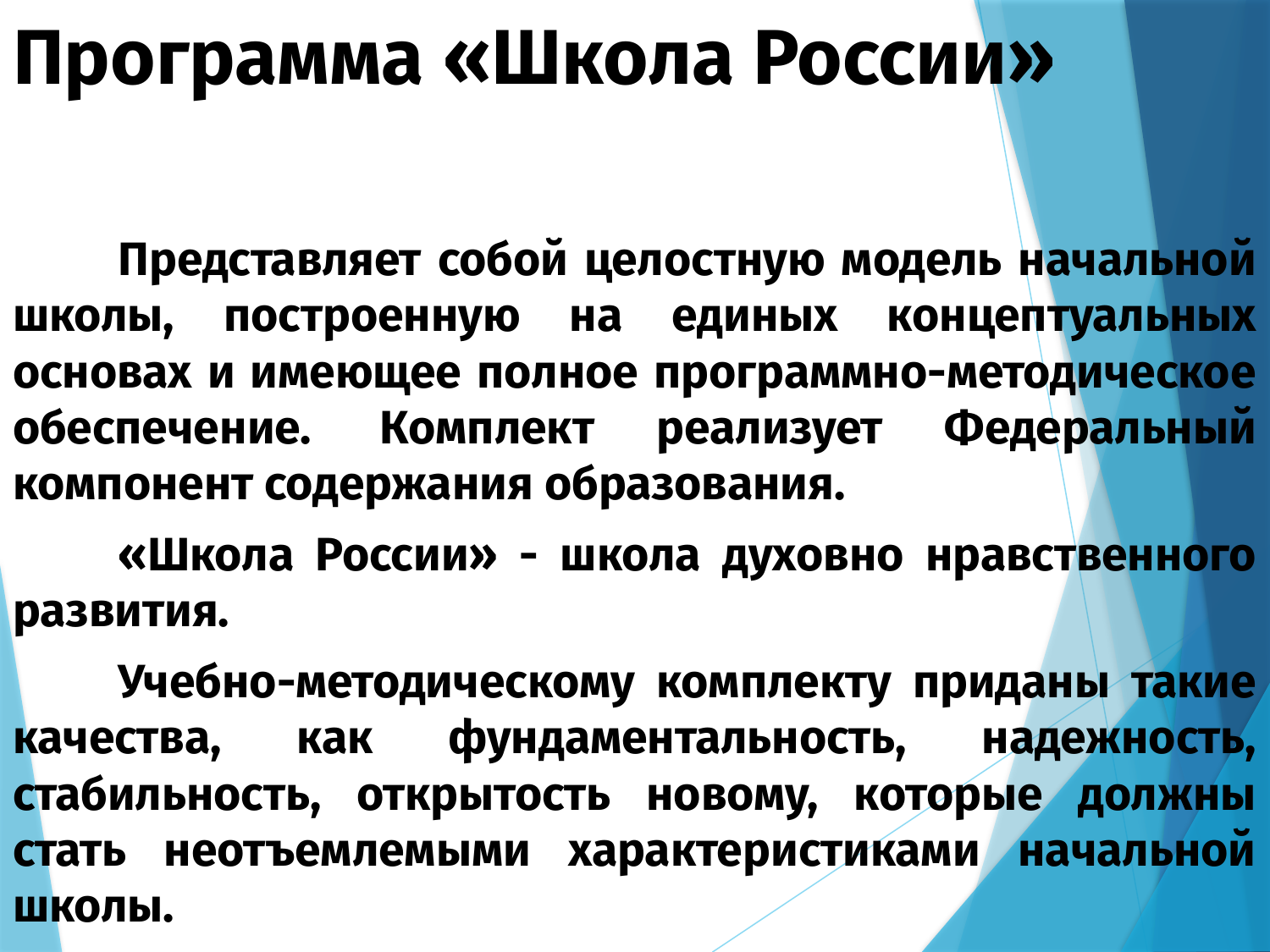

# Программа «Школа России»
	Представляет собой целостную модель начальной школы, построенную на единых концептуальных основах и имеющее полное программно-методическое обеспечение. 	Комплект реализует Федеральный компонент содержания образования.
	«Школа России» - школа духовно нравственного развития.
	Учебно-методическому комплекту приданы такие качества, как фундаментальность, надежность, стабильность, открытость новому, которые должны стать неотъемлемыми характеристиками начальной школы.